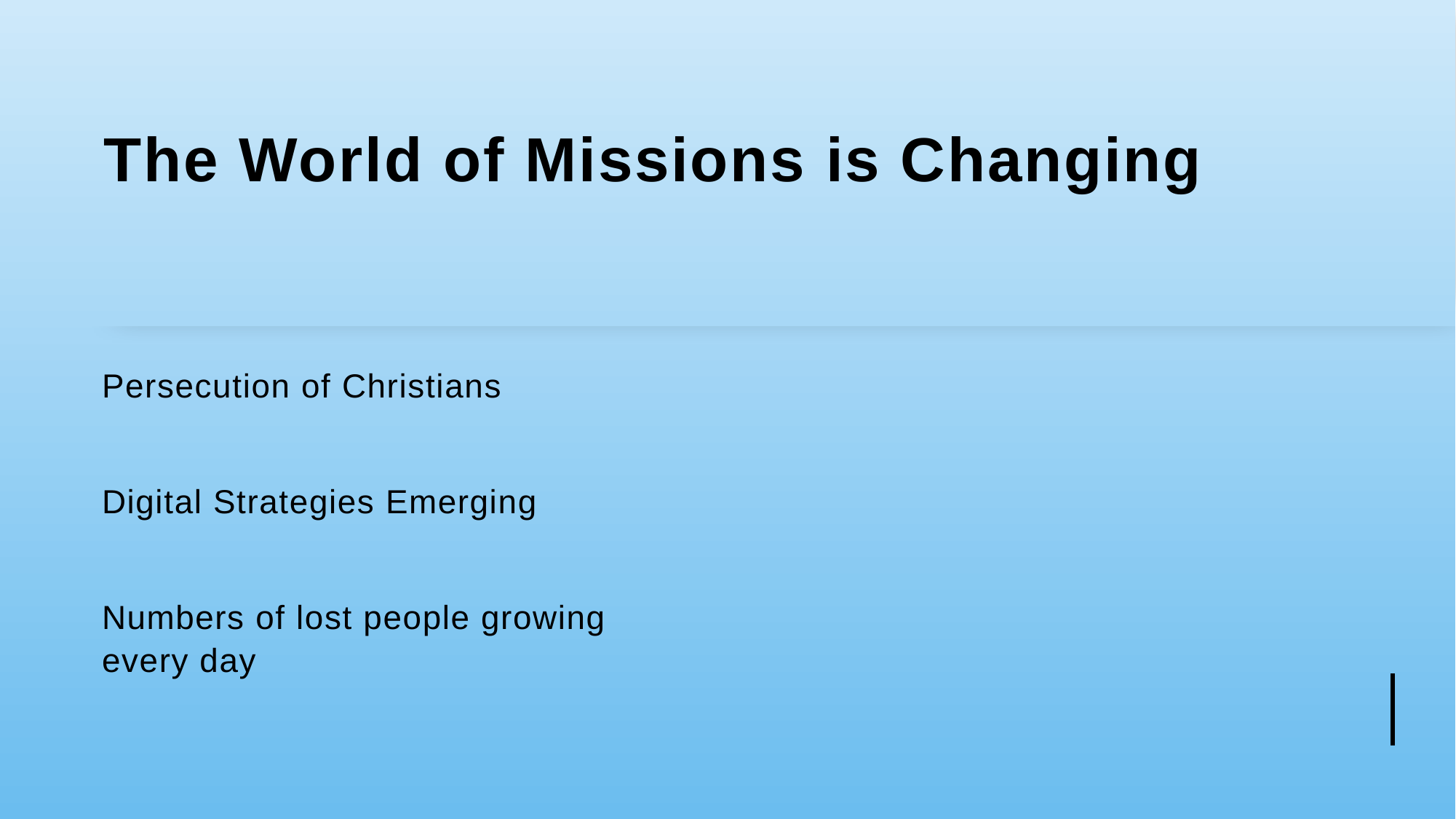

# The World of Missions is Changing
Persecution of Christians

Digital Strategies Emerging

Numbers of lost people growing every day